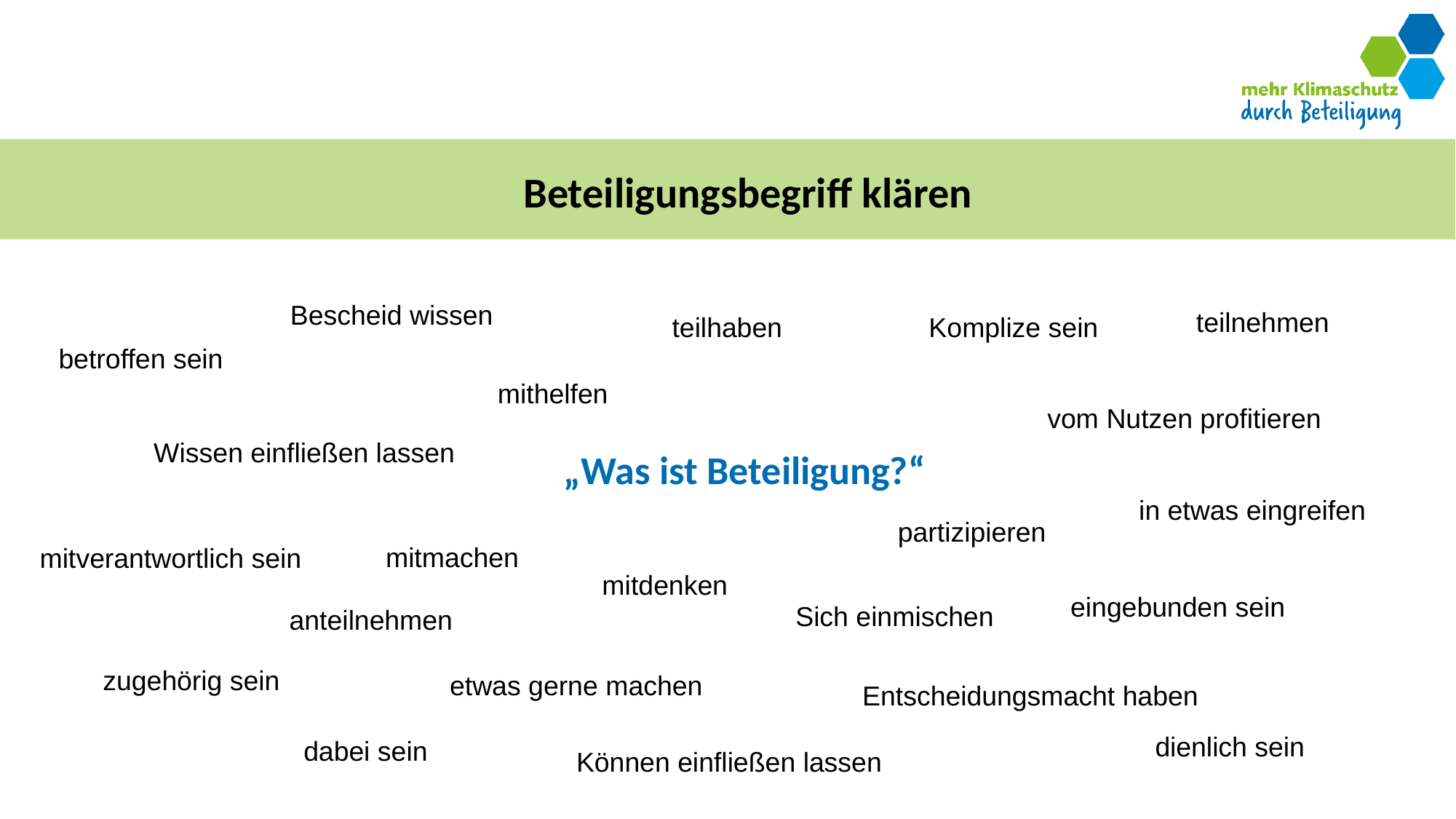

Beteiligungsbegriff klären
Bescheid wissen
teilnehmen
teilhaben
Komplize sein
betroffen sein
mithelfen
vom Nutzen profitieren
Wissen einfließen lassen
„Was ist Beteiligung?“
in etwas eingreifen
partizipieren
mitmachen
mitverantwortlich sein
mitdenken
eingebunden sein
Sich einmischen
anteilnehmen
zugehörig sein
etwas gerne machen
Entscheidungsmacht haben
dienlich sein
dabei sein
Können einfließen lassen